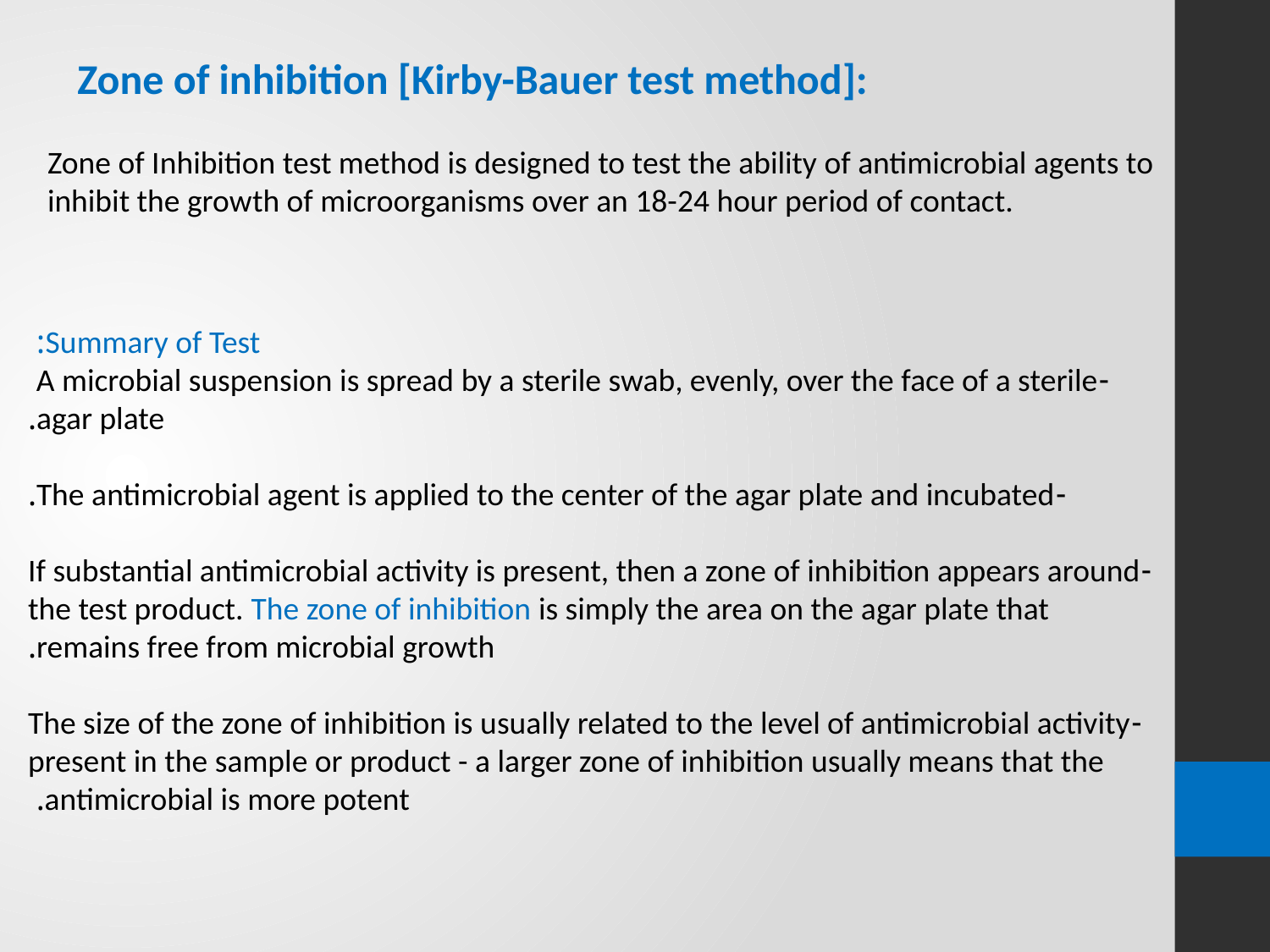

Zone of inhibition [Kirby-Bauer test method]:

Zone of Inhibition test method is designed to test the ability of antimicrobial agents to inhibit the growth of microorganisms over an 18-24 hour period of contact.
Summary of Test:
-A microbial suspension is spread by a sterile swab, evenly, over the face of a sterile
agar plate.

-The antimicrobial agent is applied to the center of the agar plate and incubated.

-If substantial antimicrobial activity is present, then a zone of inhibition appears around the test product. The zone of inhibition is simply the area on the agar plate that remains free from microbial growth.

-The size of the zone of inhibition is usually related to the level of antimicrobial activity present in the sample or product - a larger zone of inhibition usually means that the antimicrobial is more potent.